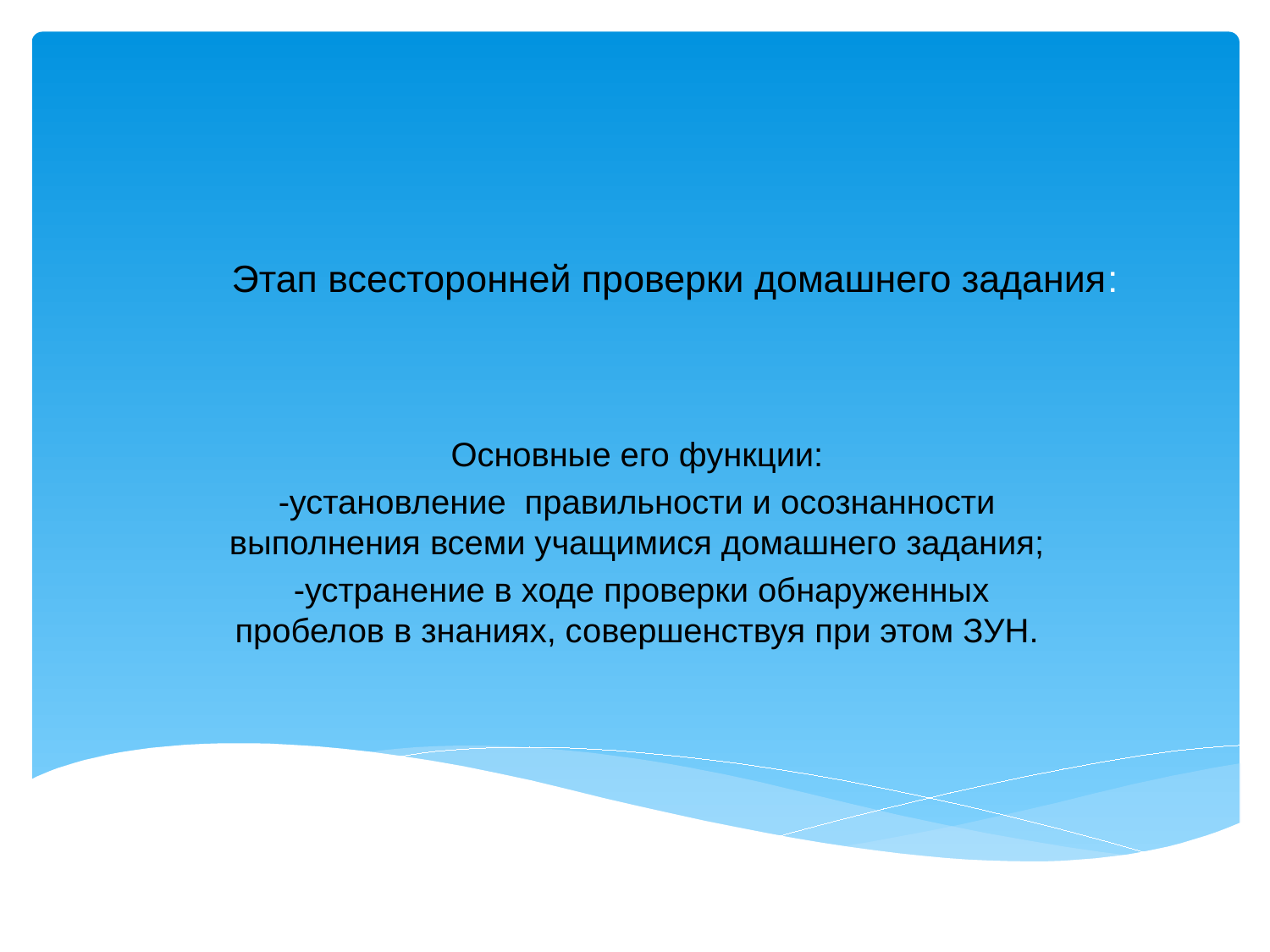

# Этап всесторонней проверки домашнего задания:
Основные его функции:
-установление  правильности и осознанности выполнения всеми учащимися домашнего задания;
 -устранение в ходе проверки обнаруженных пробелов в знаниях, совершенствуя при этом ЗУН.